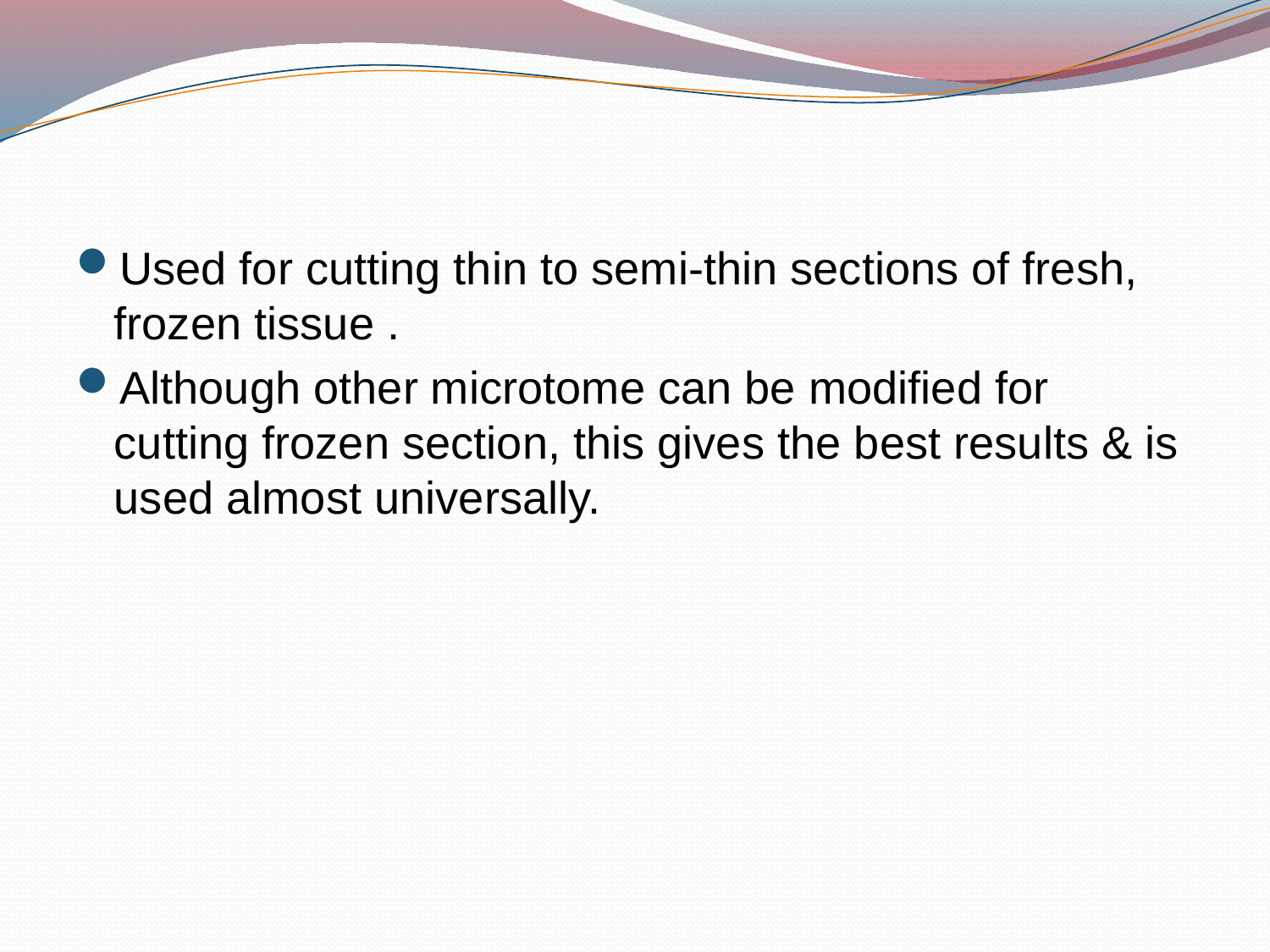

Used for cutting thin to semi-thin sections of fresh, frozen tissue .
Although other microtome can be modified for cutting frozen section, this gives the best results & is used almost universally.